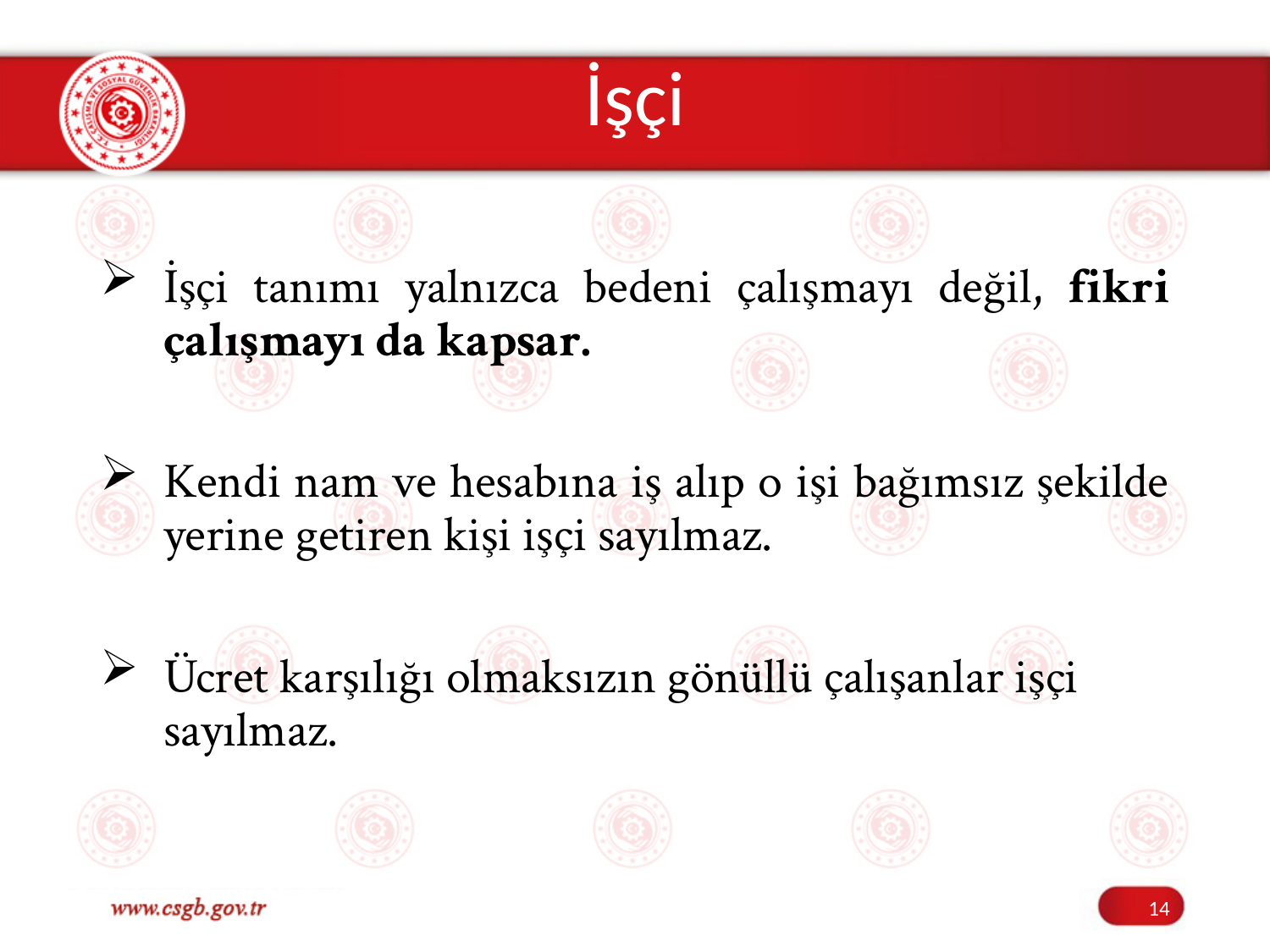

# İşçi
İşçi tanımı yalnızca bedeni çalışmayı değil, fikri çalışmayı da kapsar.

Kendi nam ve hesabına iş alıp o işi bağımsız şekilde yerine getiren kişi işçi sayılmaz.

Ücret karşılığı olmaksızın gönüllü çalışanlar işçi sayılmaz.

14